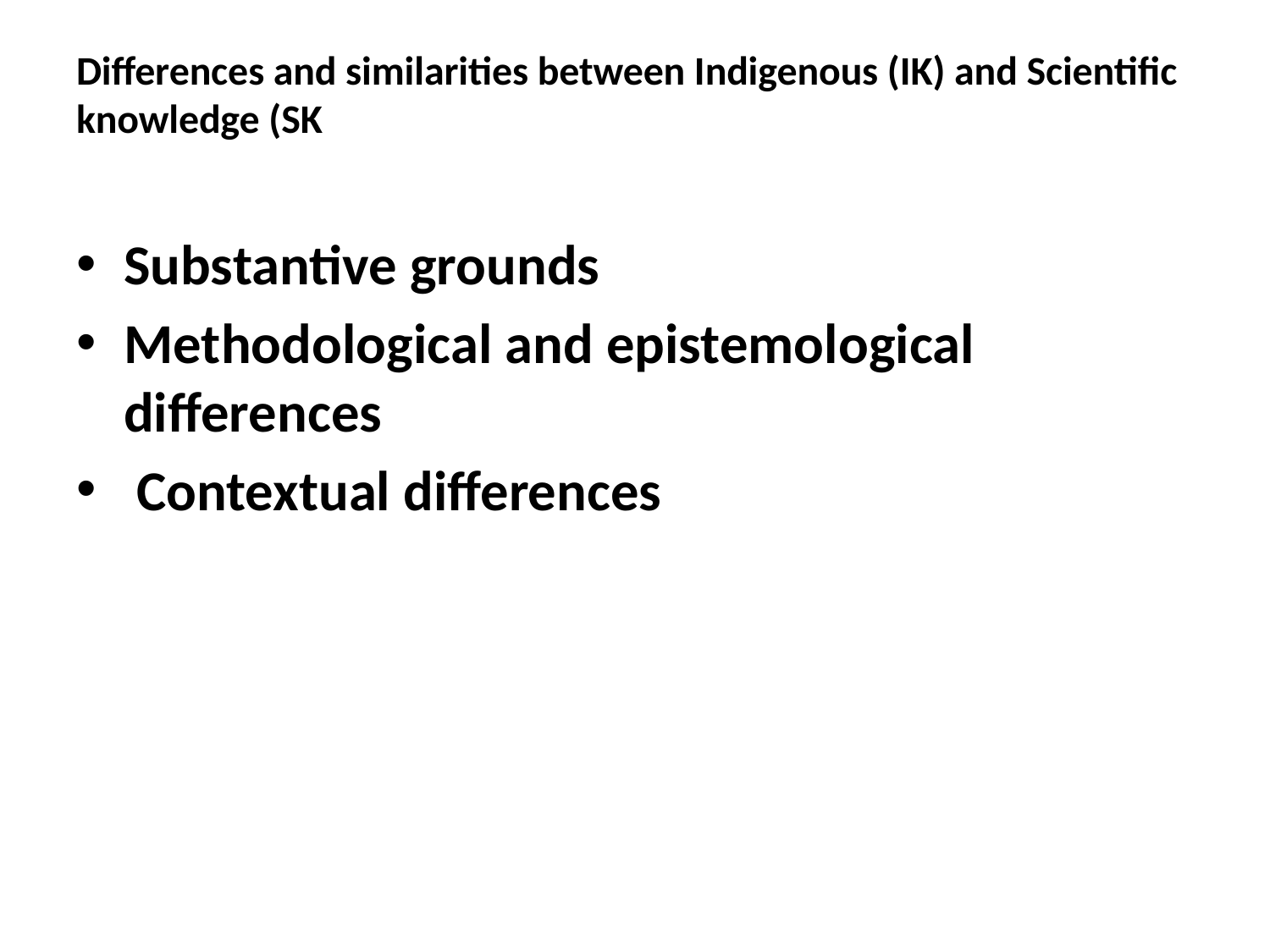

# Differences and similarities between Indigenous (IK) and Scientific knowledge (SK
Substantive grounds
Methodological and epistemological differences
 Contextual differences